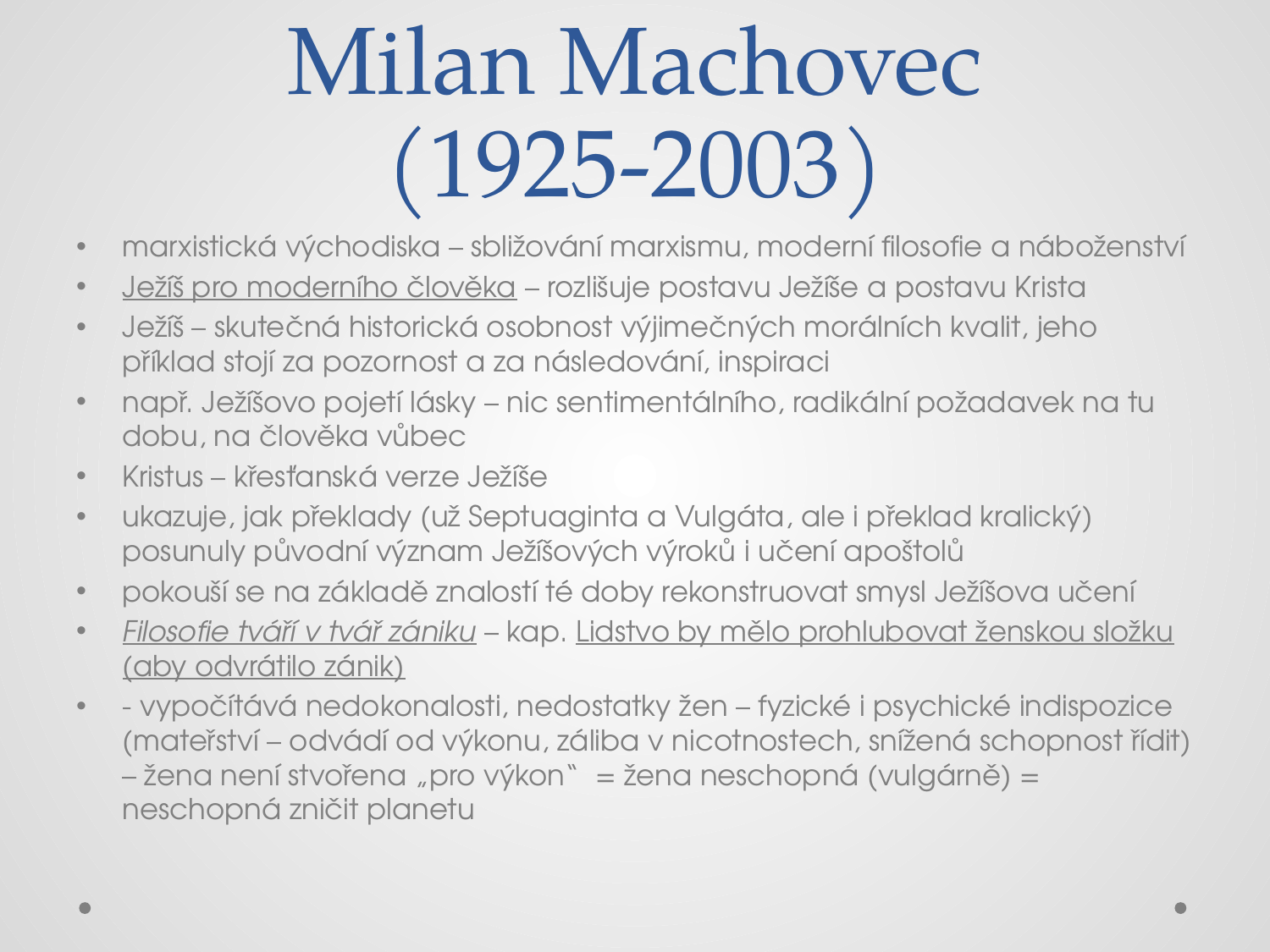

# Milan Machovec (1925-2003)
marxistická východiska – sbližování marxismu, moderní filosofie a náboženství
Ježíš pro moderního člověka – rozlišuje postavu Ježíše a postavu Krista
Ježíš – skutečná historická osobnost výjimečných morálních kvalit, jeho příklad stojí za pozornost a za následování, inspiraci
např. Ježíšovo pojetí lásky – nic sentimentálního, radikální požadavek na tu dobu, na člověka vůbec
Kristus – křesťanská verze Ježíše
ukazuje, jak překlady (už Septuaginta a Vulgáta, ale i překlad kralický) posunuly původní význam Ježíšových výroků i učení apoštolů
pokouší se na základě znalostí té doby rekonstruovat smysl Ježíšova učení
Filosofie tváří v tvář zániku – kap. Lidstvo by mělo prohlubovat ženskou složku (aby odvrátilo zánik)
- vypočítává nedokonalosti, nedostatky žen – fyzické i psychické indispozice (mateřství – odvádí od výkonu, záliba v nicotnostech, snížená schopnost řídit) – žena není stvořena „pro výkon“  = žena neschopná (vulgárně) = neschopná zničit planetu